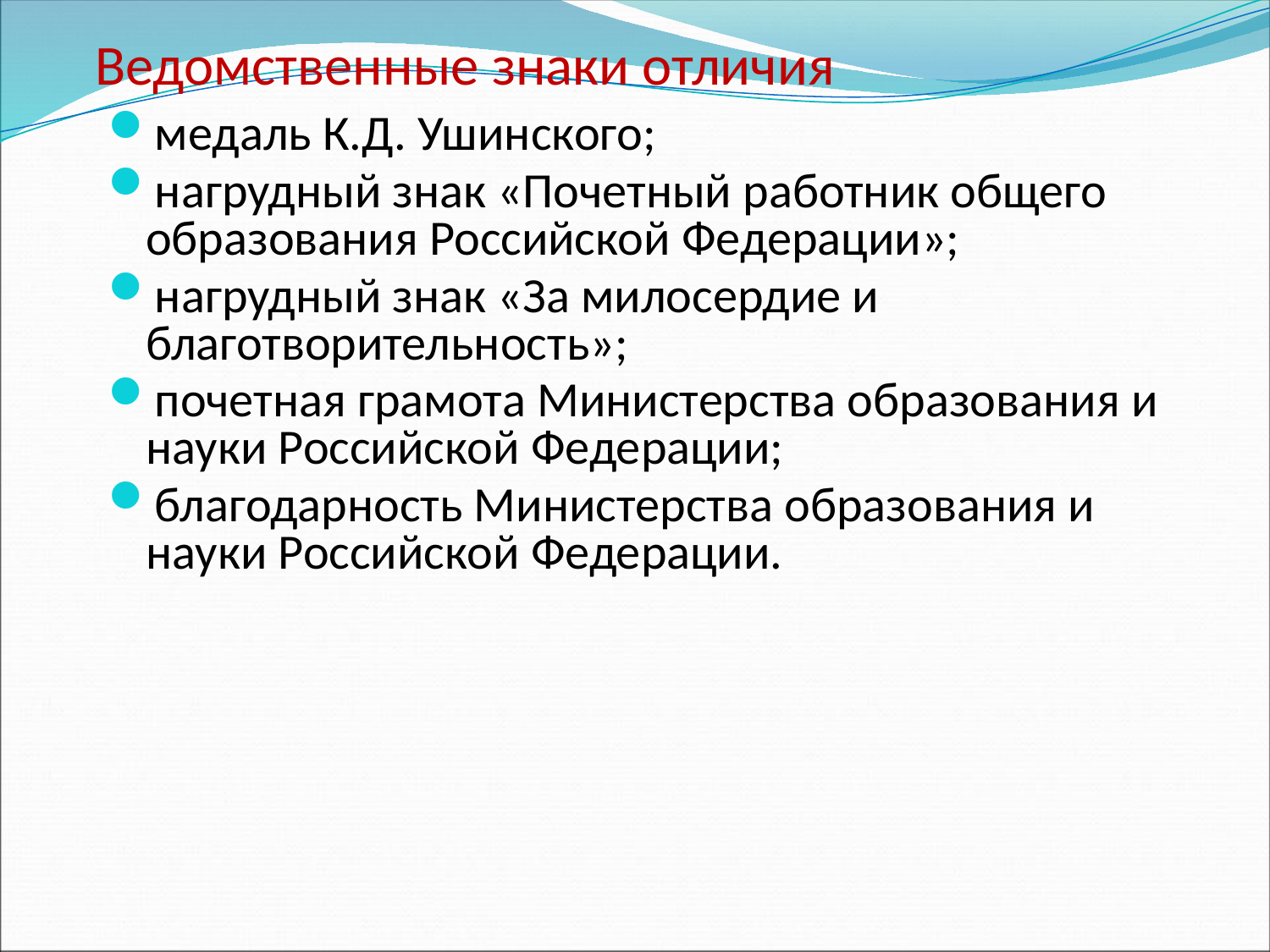

# Ведомственные знаки отличия
медаль К.Д. Ушинского;
нагрудный знак «Почетный работник общего образования Российской Федерации»;
нагрудный знак «За милосердие и благотворительность»;
почетная грамота Министерства образования и науки Российской Федерации;
благодарность Министерства образования и науки Российской Федерации.